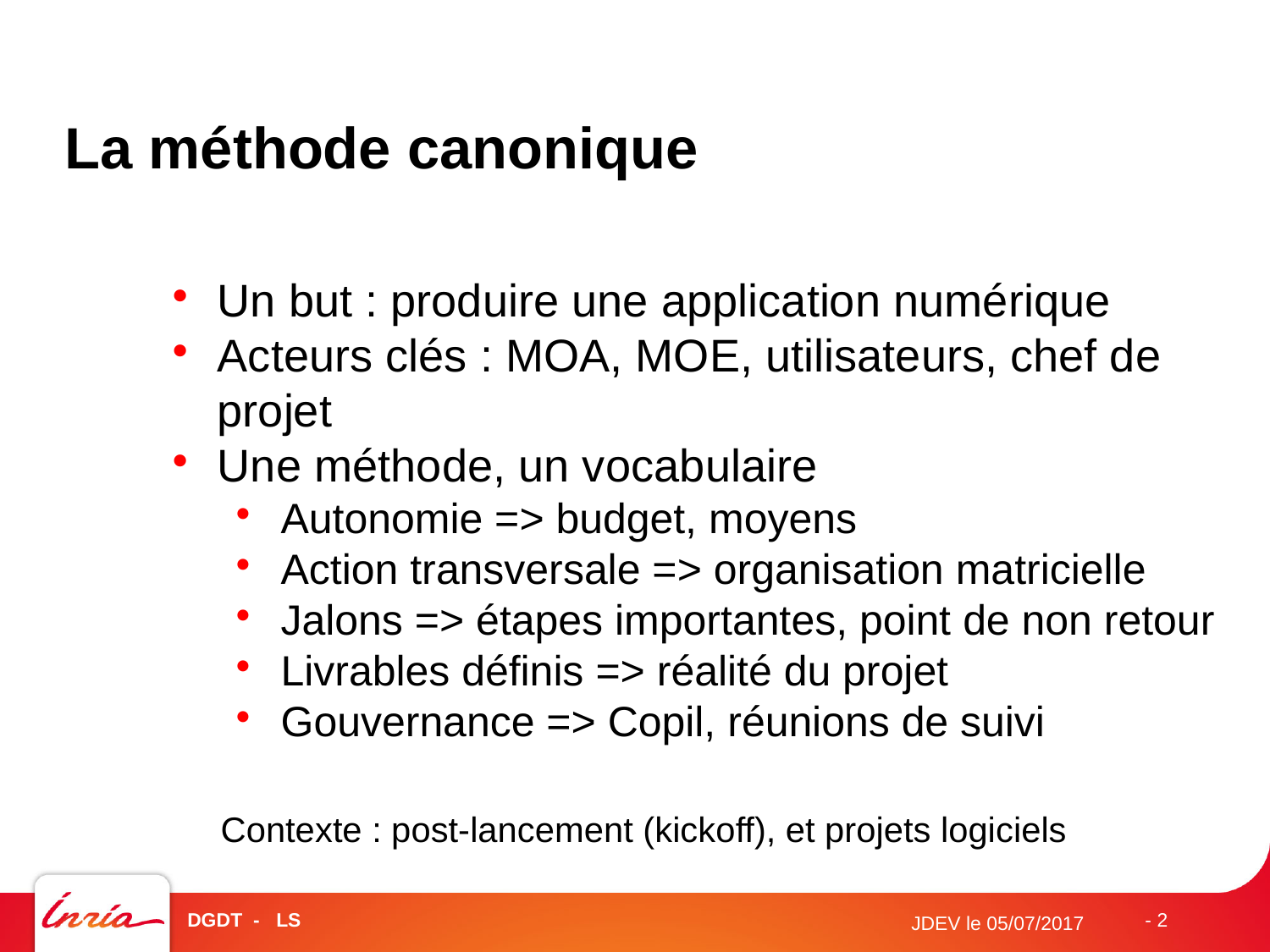

La méthode canonique
Un but : produire une application numérique
Acteurs clés : MOA, MOE, utilisateurs, chef de projet
Une méthode, un vocabulaire
Autonomie => budget, moyens
Action transversale => organisation matricielle
Jalons => étapes importantes, point de non retour
Livrables définis => réalité du projet
Gouvernance => Copil, réunions de suivi
Contexte : post-lancement (kickoff), et projets logiciels
DGDT  -   LS
- 2
JDEV le 05/07/2017